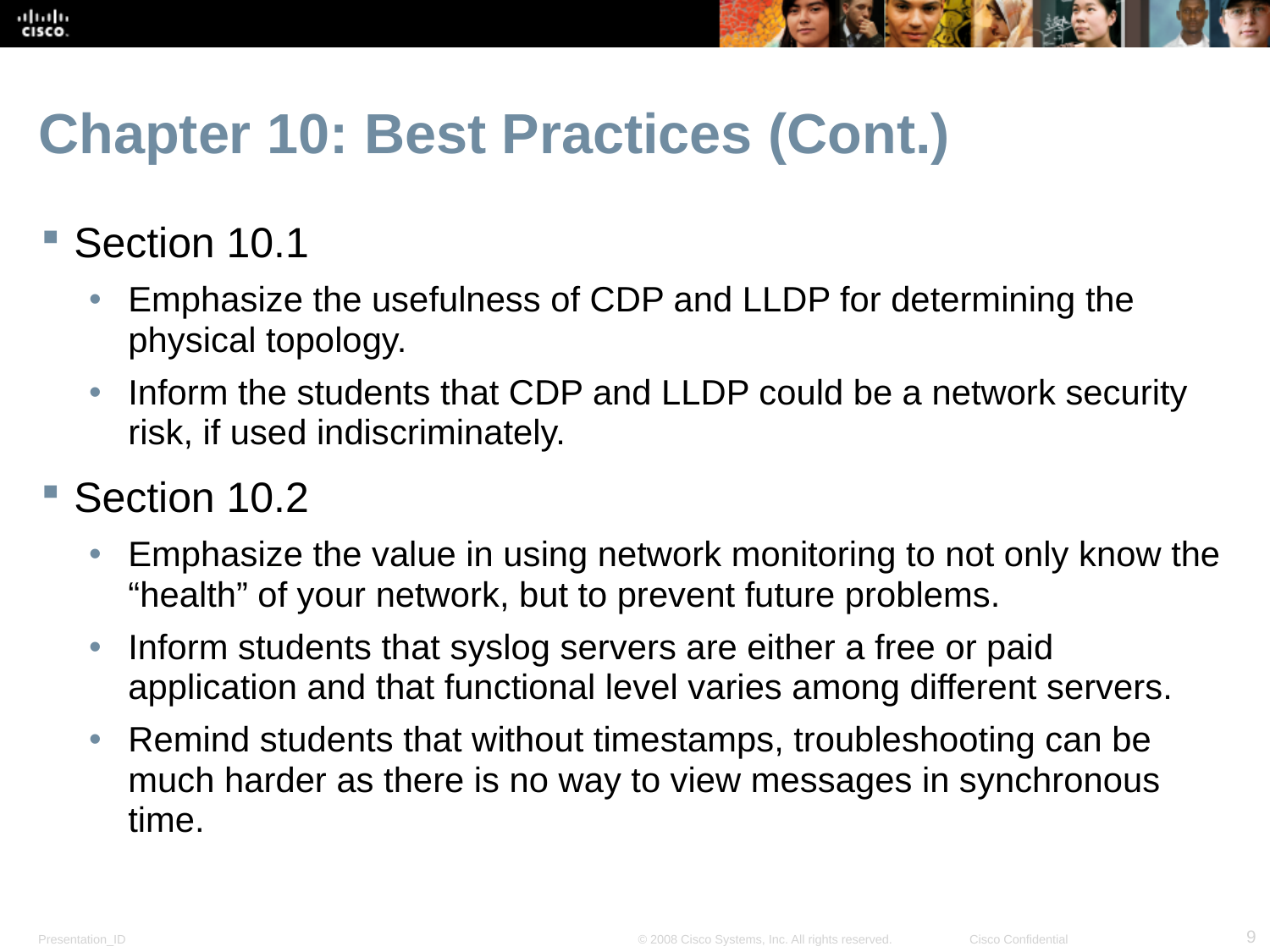

# Chapter 10: Best Practices (Cont.)
Section 10.1
Emphasize the usefulness of CDP and LLDP for determining the physical topology.
Inform the students that CDP and LLDP could be a network security risk, if used indiscriminately.
Section 10.2
Emphasize the value in using network monitoring to not only know the “health” of your network, but to prevent future problems.
Inform students that syslog servers are either a free or paid application and that functional level varies among different servers.
Remind students that without timestamps, troubleshooting can be much harder as there is no way to view messages in synchronous time.